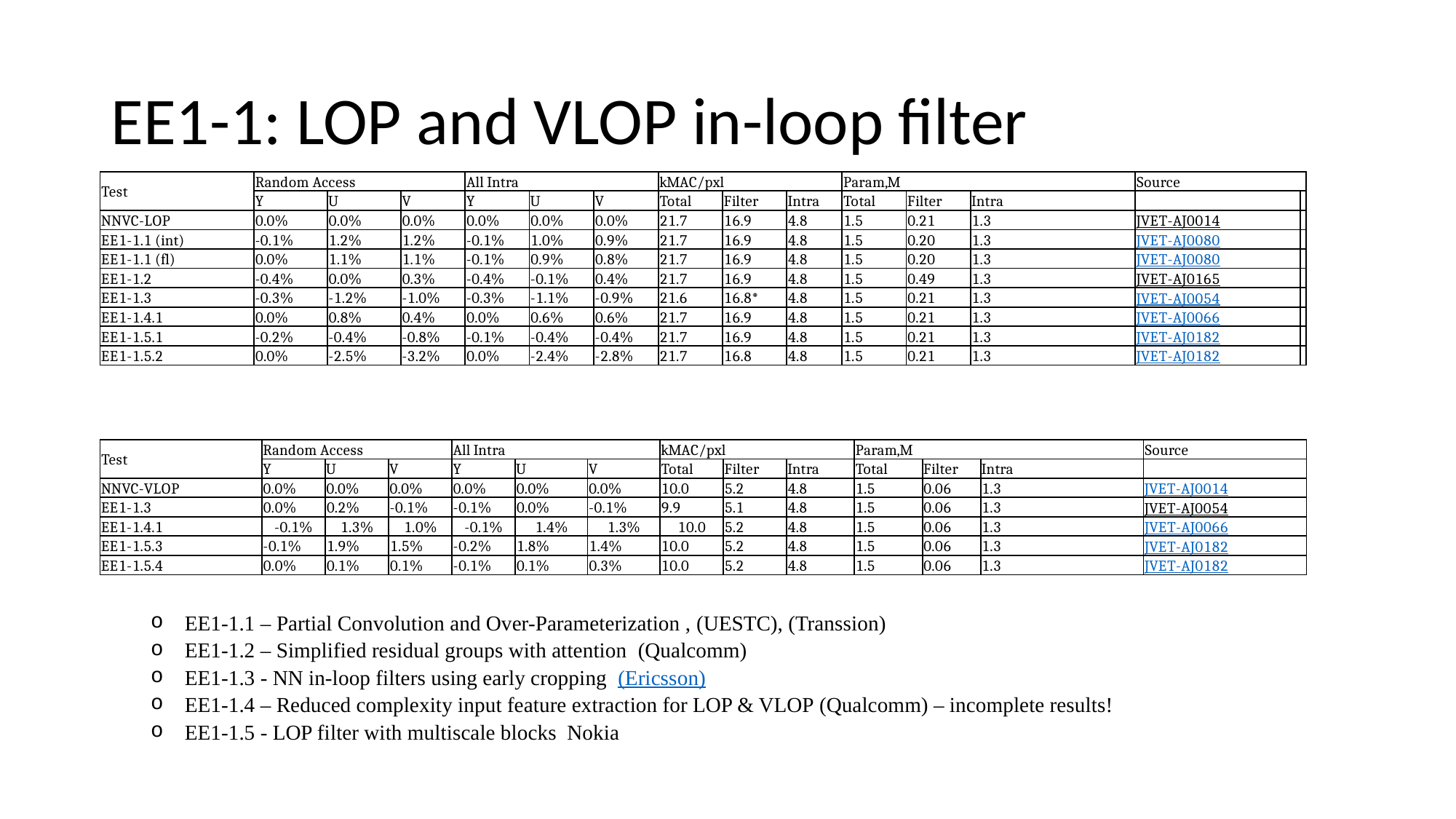

# EE1-1: LOP and VLOP in-loop filter
| Test | Random Access |  |  | All Intra |  |  | kMAC/pxl |  |  | Param,M |  |  | Source |  |
| --- | --- | --- | --- | --- | --- | --- | --- | --- | --- | --- | --- | --- | --- | --- |
|  | Y | U | V | Y | U | V | Total | Filter | Intra | Total | Filter | Intra |  |  |
| NNVC-LOP | 0.0% | 0.0% | 0.0% | 0.0% | 0.0% | 0.0% | 21.7 | 16.9 | 4.8 | 1.5 | 0.21 | 1.3 | JVET-AJ0014 |  |
| EE1-1.1 (int) | -0.1% | 1.2% | 1.2% | -0.1% | 1.0% | 0.9% | 21.7 | 16.9 | 4.8 | 1.5 | 0.20 | 1.3 | JVET-AJ0080 |  |
| EE1-1.1 (fl) | 0.0% | 1.1% | 1.1% | -0.1% | 0.9% | 0.8% | 21.7 | 16.9 | 4.8 | 1.5 | 0.20 | 1.3 | JVET-AJ0080 |  |
| EE1-1.2 | -0.4% | 0.0% | 0.3% | -0.4% | -0.1% | 0.4% | 21.7 | 16.9 | 4.8 | 1.5 | 0.49 | 1.3 | JVET-AJ0165 |  |
| EE1-1.3 | -0.3% | -1.2% | -1.0% | -0.3% | -1.1% | -0.9% | 21.6 | 16.8\* | 4.8 | 1.5 | 0.21 | 1.3 | JVET-AJ0054 |  |
| EE1-1.4.1 | 0.0% | 0.8% | 0.4% | 0.0% | 0.6% | 0.6% | 21.7 | 16.9 | 4.8 | 1.5 | 0.21 | 1.3 | JVET-AJ0066 |  |
| EE1-1.5.1 | -0.2% | -0.4% | -0.8% | -0.1% | -0.4% | -0.4% | 21.7 | 16.9 | 4.8 | 1.5 | 0.21 | 1.3 | JVET-AJ0182 |  |
| EE1-1.5.2 | 0.0% | -2.5% | -3.2% | 0.0% | -2.4% | -2.8% | 21.7 | 16.8 | 4.8 | 1.5 | 0.21 | 1.3 | JVET-AJ0182 |  |
| Test | Random Access |  |  | All Intra |  |  | kMAC/pxl |  |  | Param,M |  |  | Source |
| --- | --- | --- | --- | --- | --- | --- | --- | --- | --- | --- | --- | --- | --- |
|  | Y | U | V | Y | U | V | Total | Filter | Intra | Total | Filter | Intra |  |
| NNVC-VLOP | 0.0% | 0.0% | 0.0% | 0.0% | 0.0% | 0.0% | 10.0 | 5.2 | 4.8 | 1.5 | 0.06 | 1.3 | JVET-AJ0014 |
| EE1-1.3 | 0.0% | 0.2% | -0.1% | -0.1% | 0.0% | -0.1% | 9.9 | 5.1 | 4.8 | 1.5 | 0.06 | 1.3 | JVET-AJ0054 |
| EE1-1.4.1 | -0.1% | 1.3% | 1.0% | -0.1% | 1.4% | 1.3% | 10.0 | 5.2 | 4.8 | 1.5 | 0.06 | 1.3 | JVET-AJ0066 |
| EE1-1.5.3 | -0.1% | 1.9% | 1.5% | -0.2% | 1.8% | 1.4% | 10.0 | 5.2 | 4.8 | 1.5 | 0.06 | 1.3 | JVET-AJ0182 |
| EE1-1.5.4 | 0.0% | 0.1% | 0.1% | -0.1% | 0.1% | 0.3% | 10.0 | 5.2 | 4.8 | 1.5 | 0.06 | 1.3 | JVET-AJ0182 |
EE1-1.1 – Partial Convolution and Over-Parameterization , (UESTC), (Transsion)
EE1-1.2 – Simplified residual groups with attention  (Qualcomm)
EE1-1.3 - NN in-loop filters using early cropping  (Ericsson)
EE1-1.4 – Reduced complexity input feature extraction for LOP & VLOP (Qualcomm) – incomplete results!
EE1-1.5 - LOP filter with multiscale blocks  Nokia